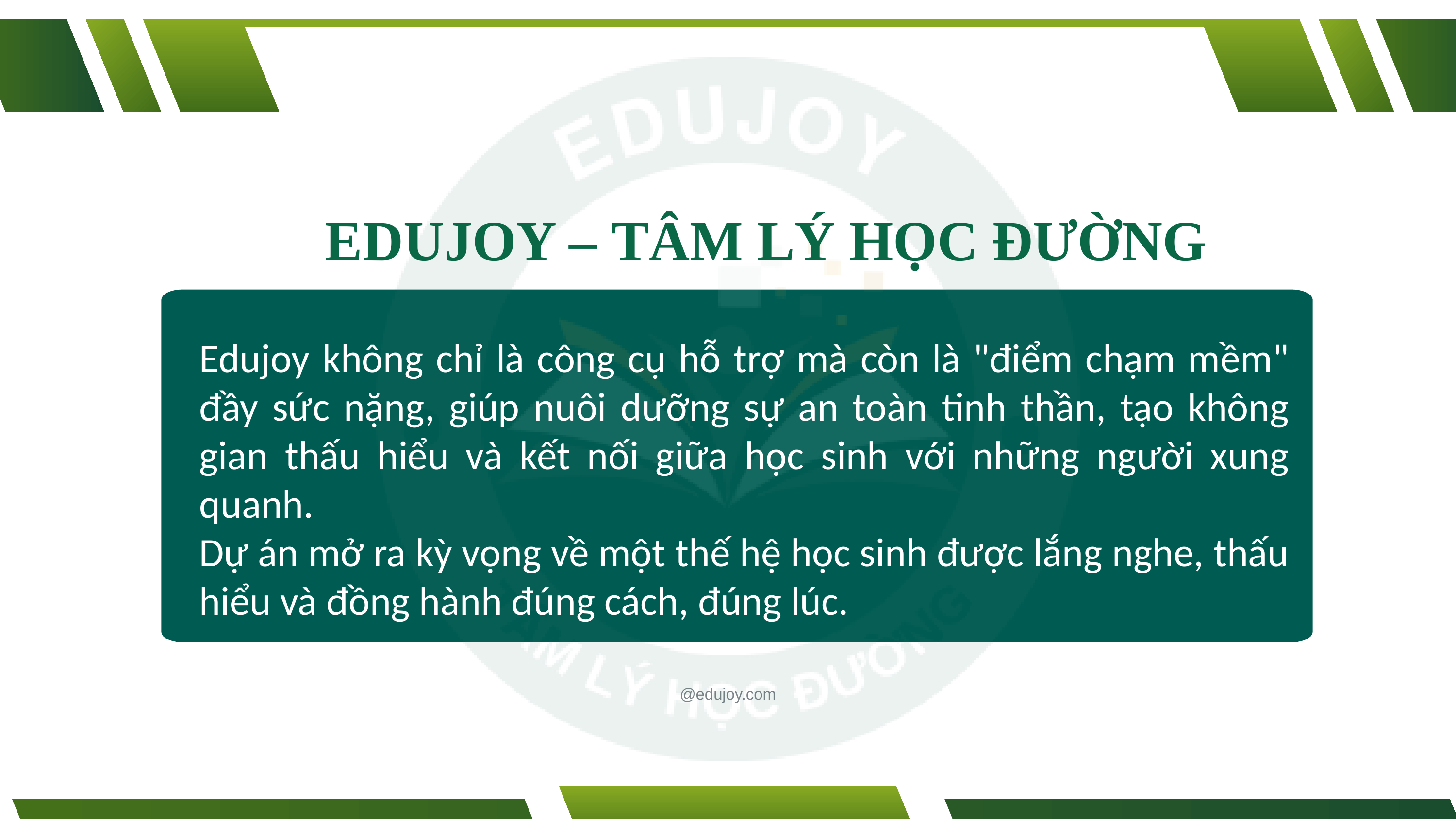

EDUJOY – TÂM LÝ HỌC ĐƯỜNG

Edujoy không chỉ là công cụ hỗ trợ mà còn là "điểm chạm mềm" đầy sức nặng, giúp nuôi dưỡng sự an toàn tinh thần, tạo không gian thấu hiểu và kết nối giữa học sinh với những người xung quanh.
Dự án mở ra kỳ vọng về một thế hệ học sinh được lắng nghe, thấu hiểu và đồng hành đúng cách, đúng lúc.

@edujoy.com